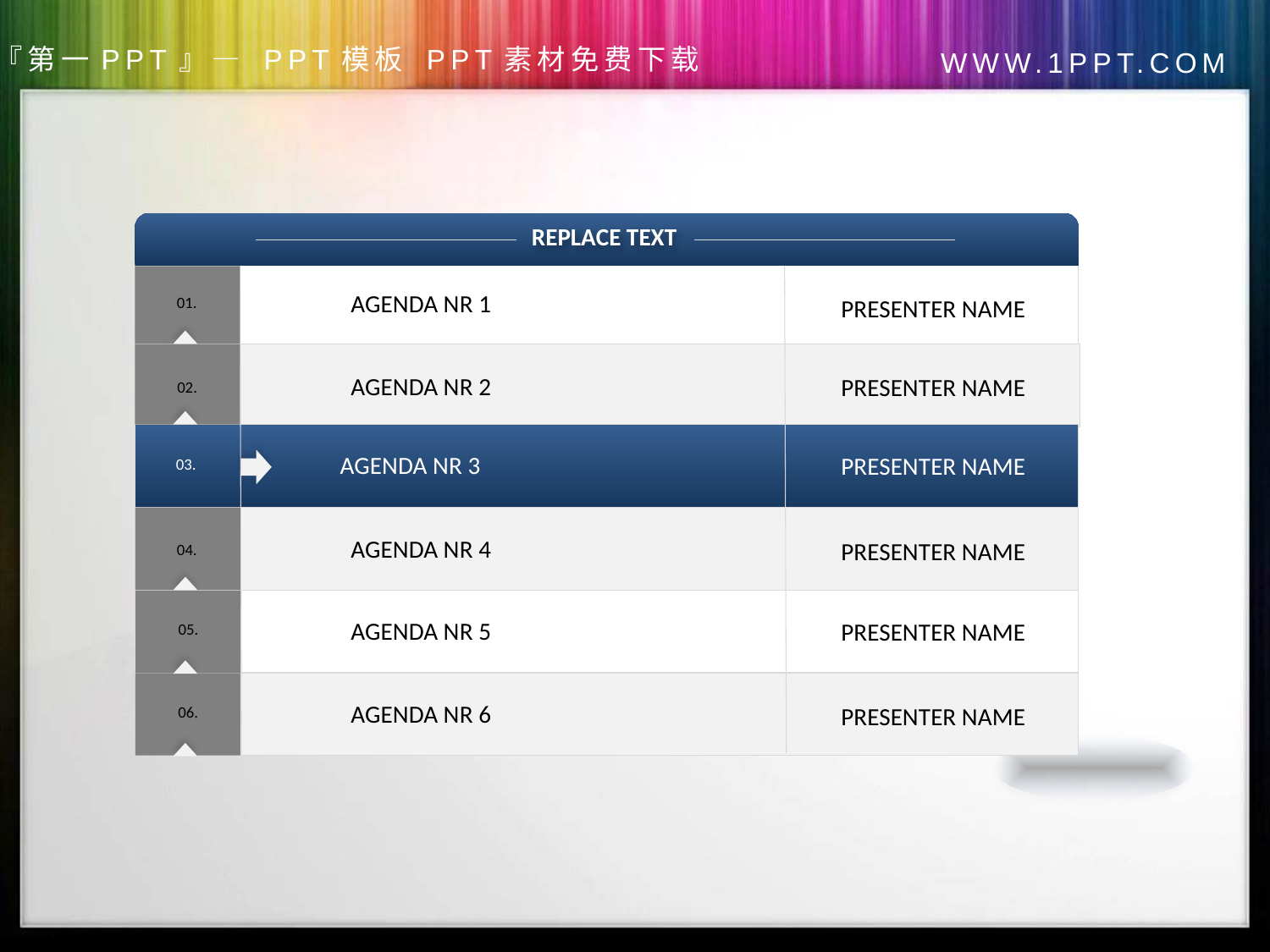

REPLACE TEXT

AGENDA NR 1
01.
PRESENTER NAME

AGENDA NR 2
PRESENTER NAME
02.

AGENDA NR 3
PRESENTER NAME
03.

AGENDA NR 4
PRESENTER NAME
04.

AGENDA NR 5
PRESENTER NAME
05.

AGENDA NR 6
PRESENTER NAME
06.